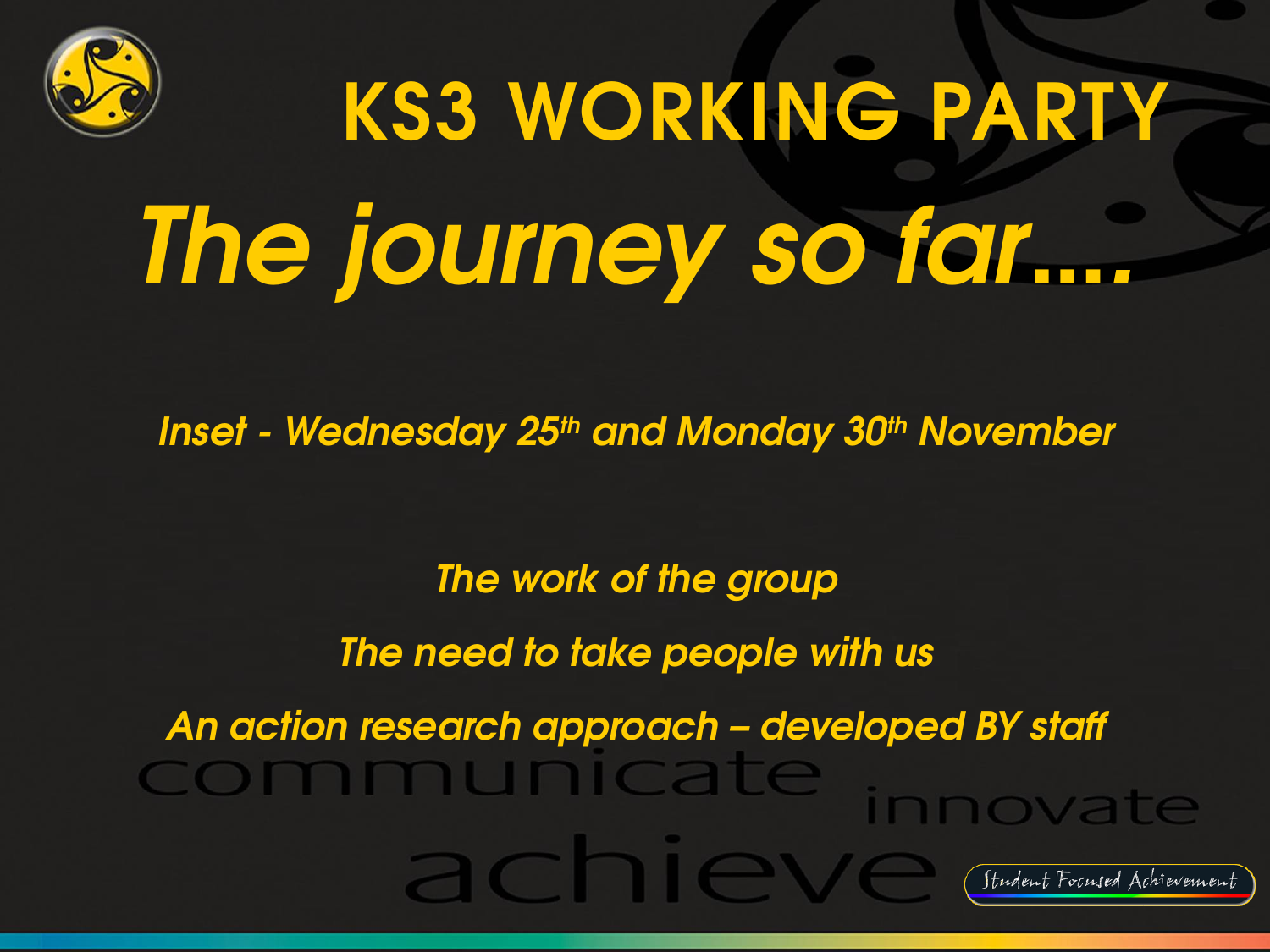

KS3 Working Party
The journey so far….

Inset - Wednesday 25th and Monday 30th November

The work of the group
The need to take people with us
An action research approach – developed BY staff